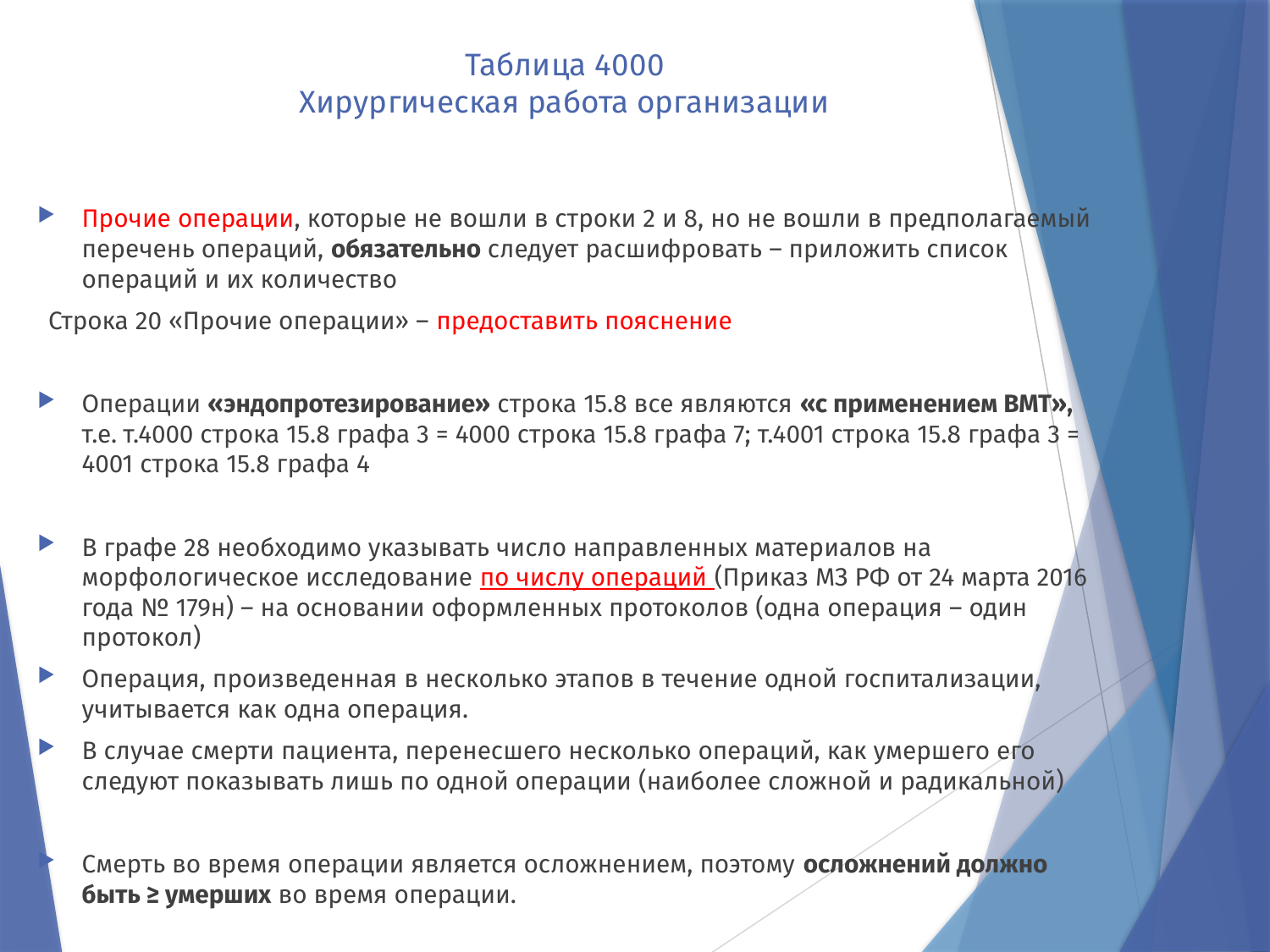

# Таблица 4000 Хирургическая работа организации
Прочие операции, которые не вошли в строки 2 и 8, но не вошли в предполагаемый перечень операций, обязательно следует расшифровать – приложить список операций и их количество
Строка 20 «Прочие операции» – предоставить пояснение

Операции «эндопротезирование» строка 15.8 все являются «с применением ВМТ», т.е. т.4000 строка 15.8 графа 3 = 4000 строка 15.8 графа 7; т.4001 строка 15.8 графа 3 = 4001 строка 15.8 графа 4

В графе 28 необходимо указывать число направленных материалов на морфологическое исследование по числу операций (Приказ МЗ РФ от 24 марта 2016 года № 179н) – на основании оформленных протоколов (одна операция – один протокол)
Операция, произведенная в несколько этапов в течение одной госпитализации, учитывается как одна операция.
В случае смерти пациента, перенесшего несколько операций, как умершего его следуют показывать лишь по одной операции (наиболее сложной и радикальной)

Смерть во время операции является осложнением, поэтому осложнений должно быть ≥ умерших во время операции.